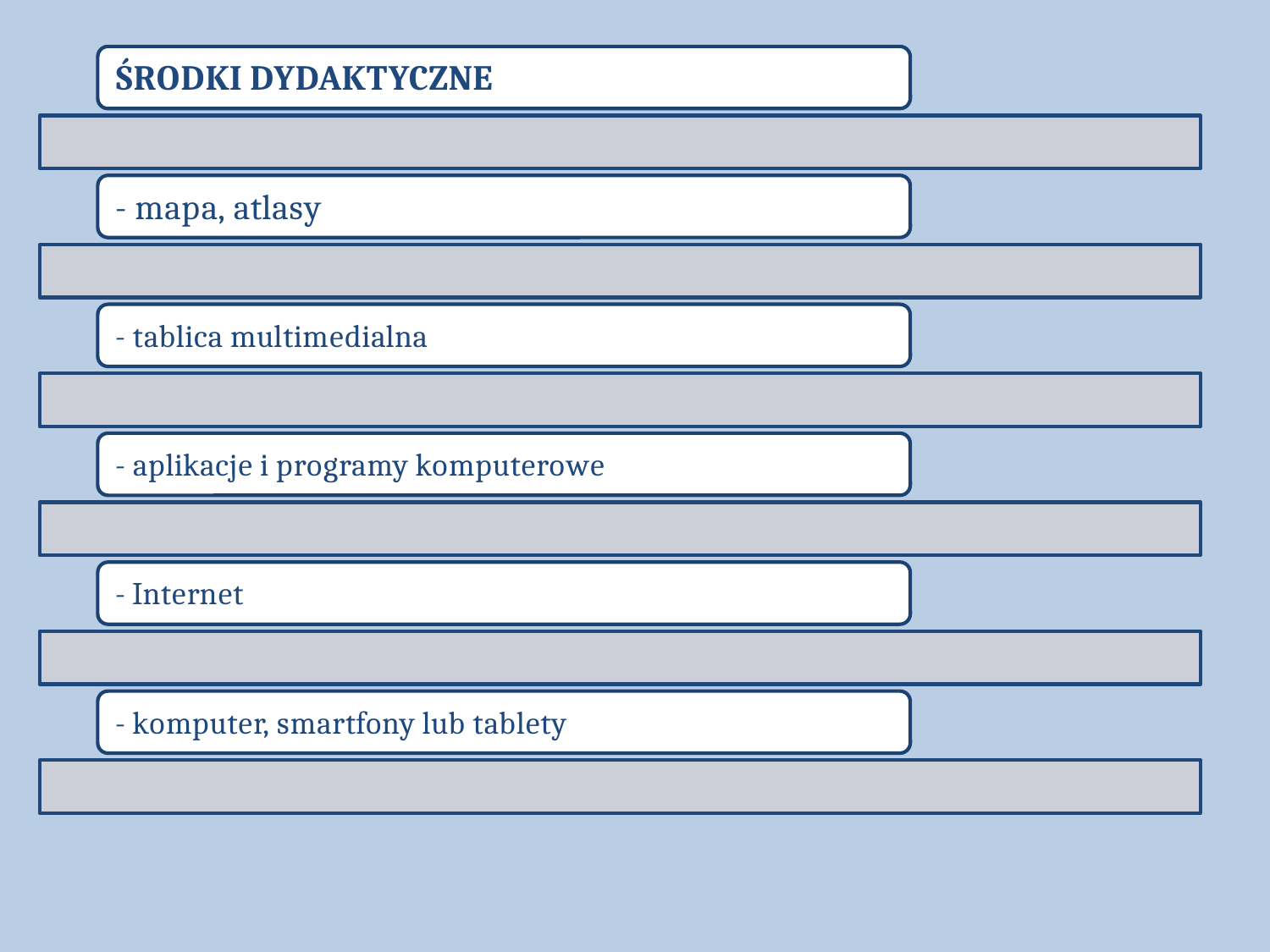

ŚRODKI DYDAKTYCZNE
- mapa, atlasy
- tablica multimedialna
- aplikacje i programy komputerowe
- Internet
- komputer, smartfony lub tablety